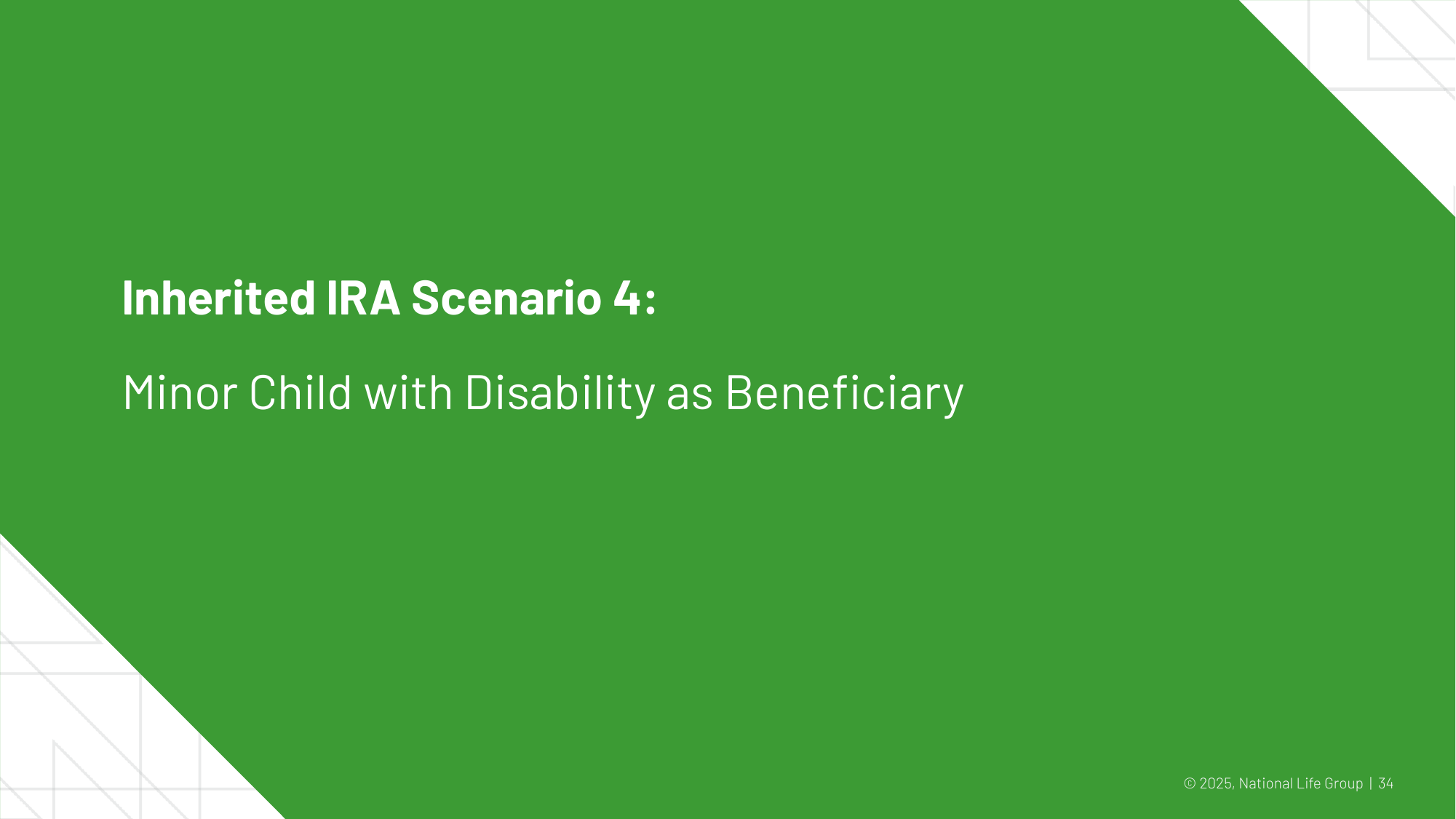

Inherited IRA Scenario 4:
Minor Child with Disability as Beneficiary